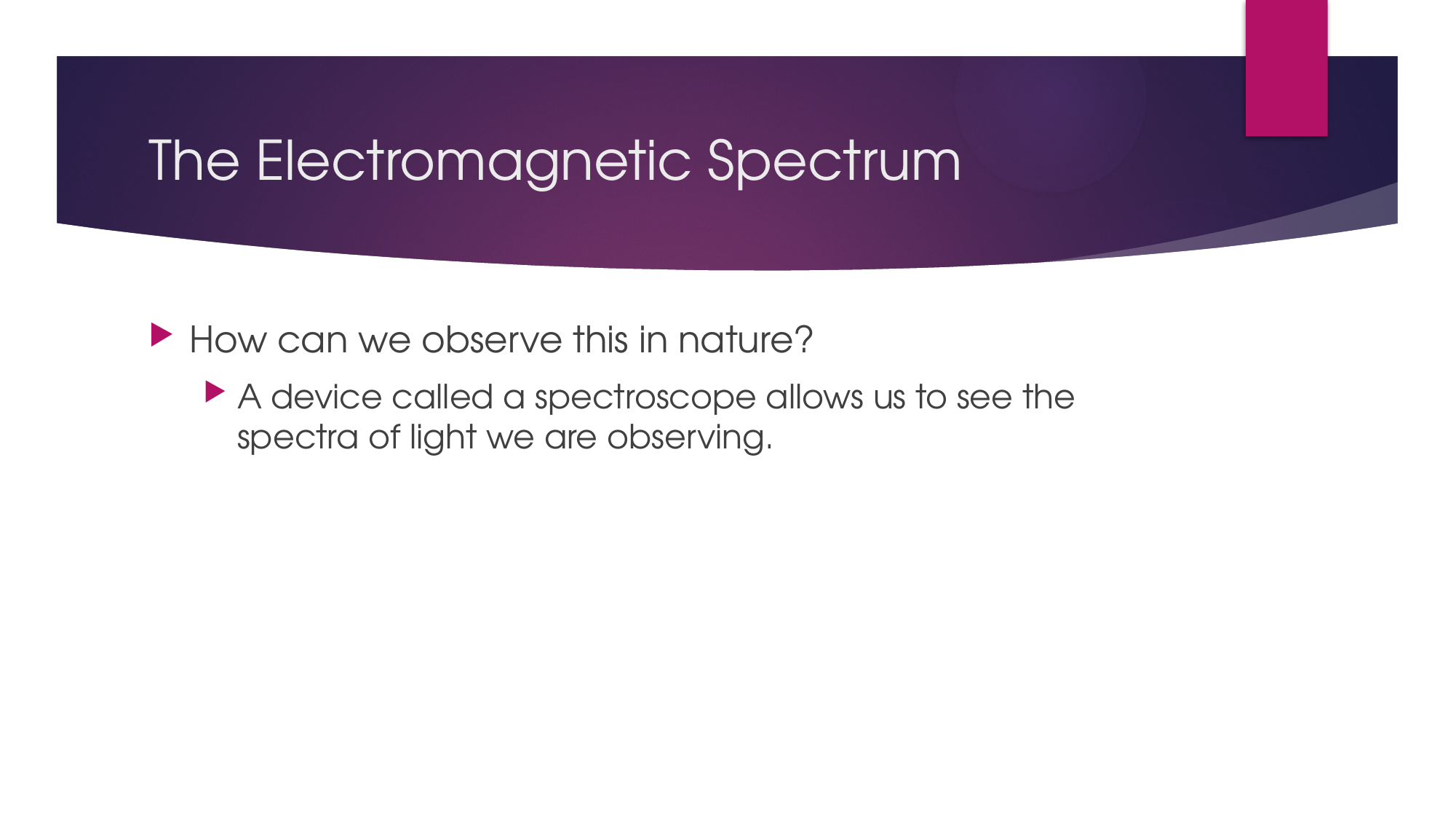

# The Electromagnetic Spectrum
How can we observe this in nature?
A device called a spectroscope allows us to see the spectra of light we are observing.